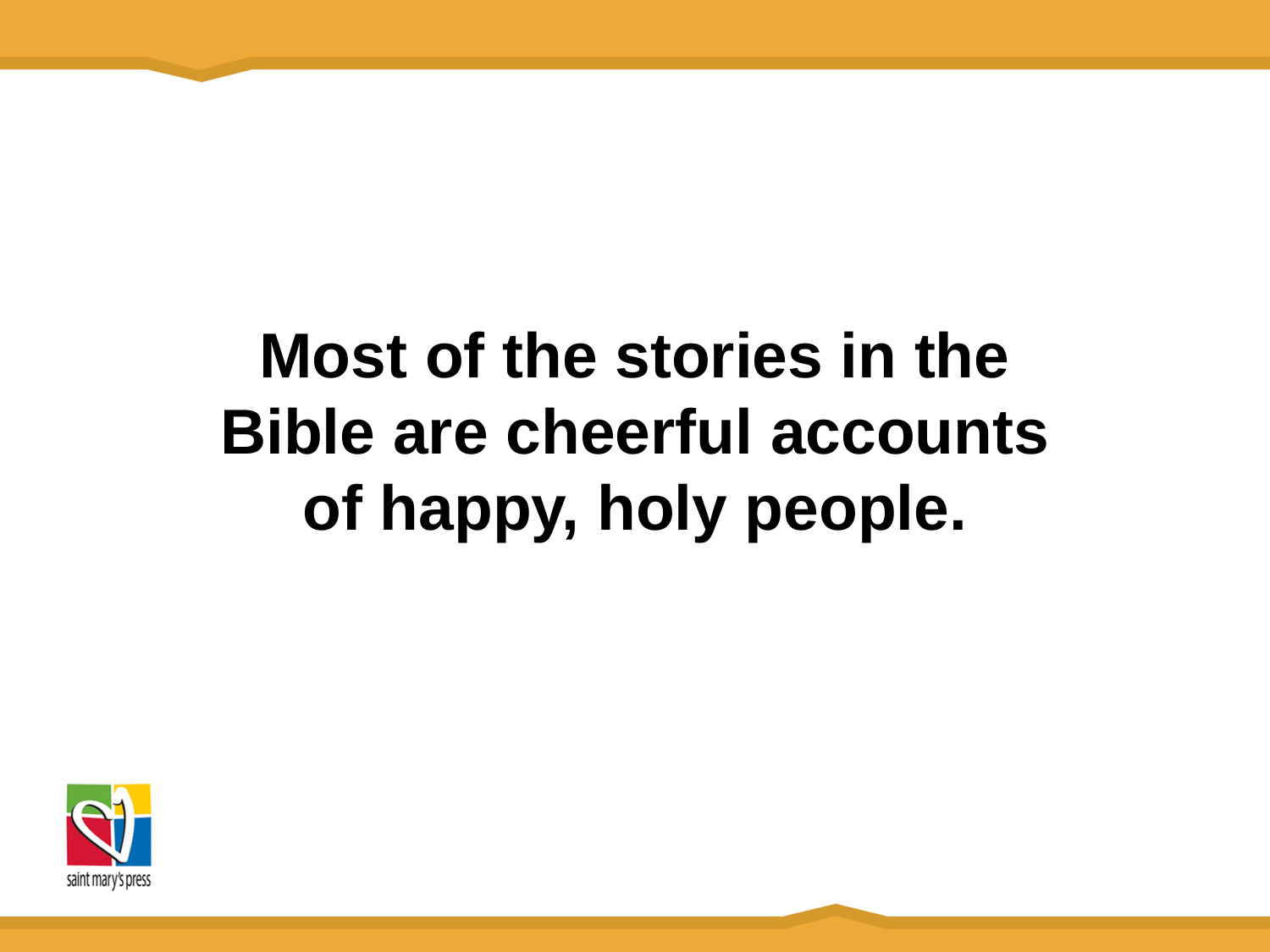

# Most of the stories in the Bible are cheerful accounts of happy, holy people.